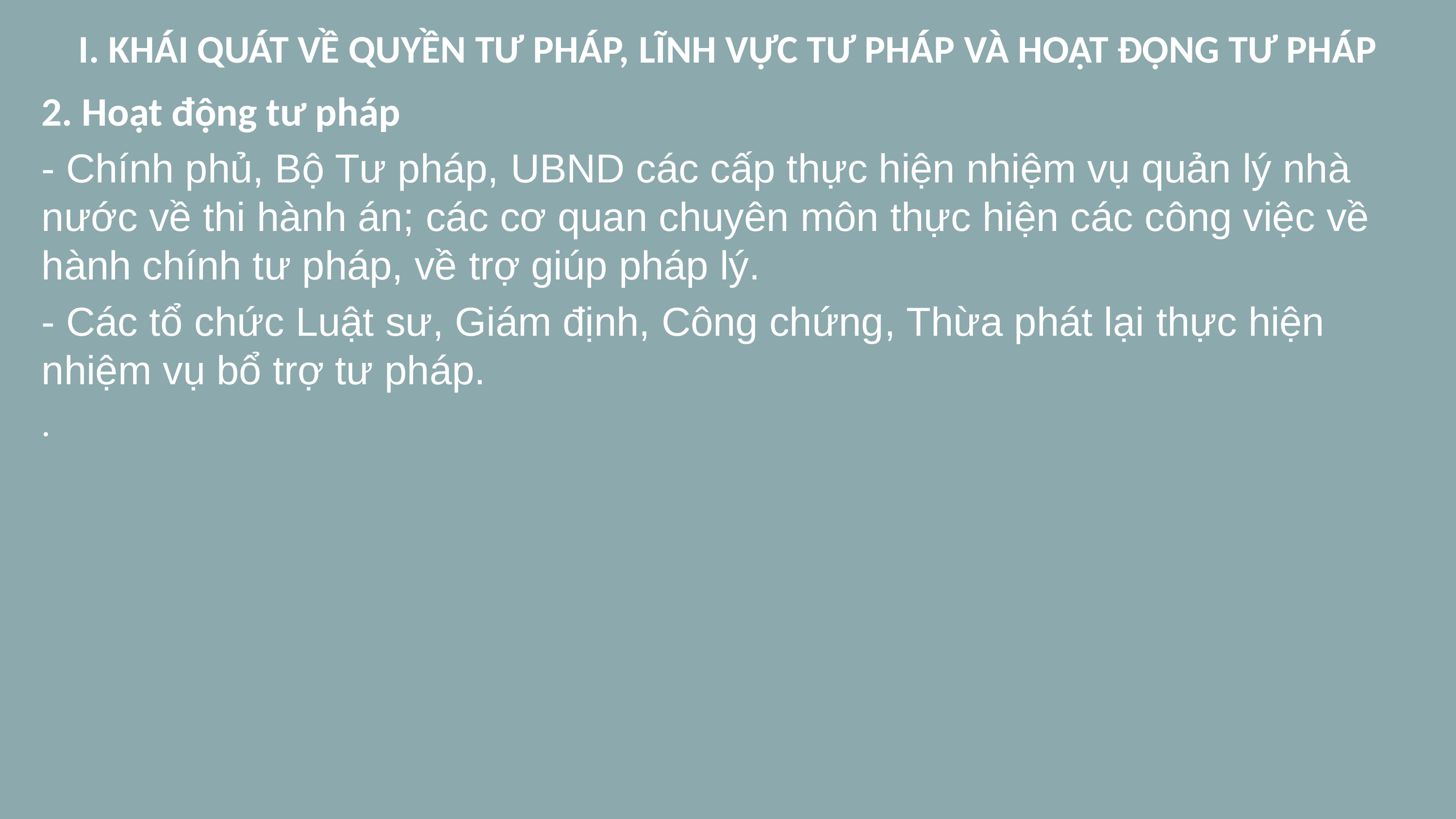

# I. KHÁI QUÁT VỀ QUYỀN TƯ PHÁP, LĨNH VỰC TƯ PHÁP VÀ HOẠT ĐỘNG TƯ PHÁP
2. Hoạt động tư pháp
- Chính phủ, Bộ Tư pháp, UBND các cấp thực hiện nhiệm vụ quản lý nhà nước về thi hành án; các cơ quan chuyên môn thực hiện các công việc về hành chính tư pháp, về trợ giúp pháp lý.
- Các tổ chức Luật sư, Giám định, Công chứng, Thừa phát lại thực hiện nhiệm vụ bổ trợ tư pháp.
.